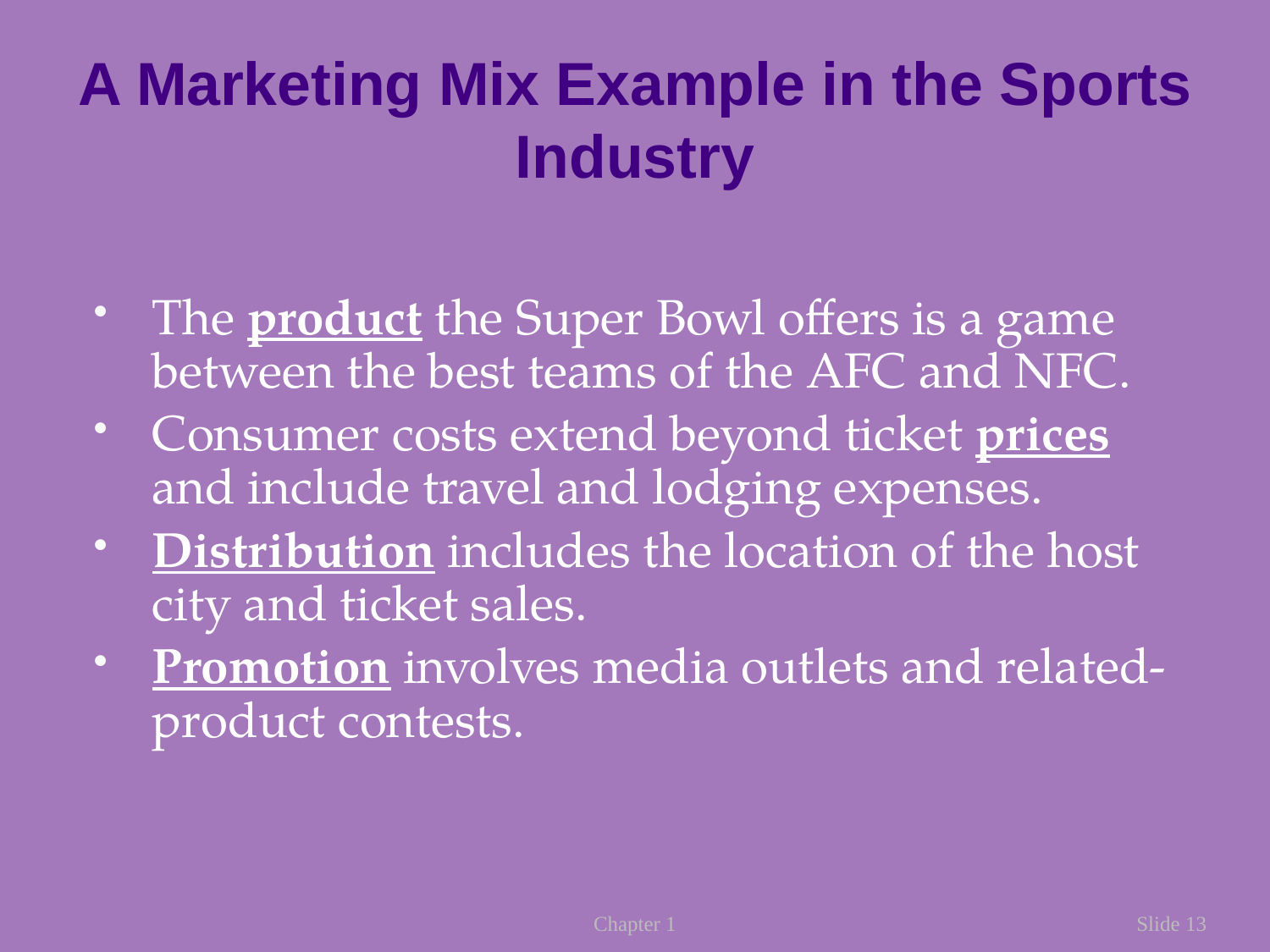

# A Marketing Mix Example in the Sports Industry
The product the Super Bowl offers is a game between the best teams of the AFC and NFC.
Consumer costs extend beyond ticket prices and include travel and lodging expenses.
Distribution includes the location of the host city and ticket sales.
Promotion involves media outlets and related-product contests.

Chapter 1
Slide 13